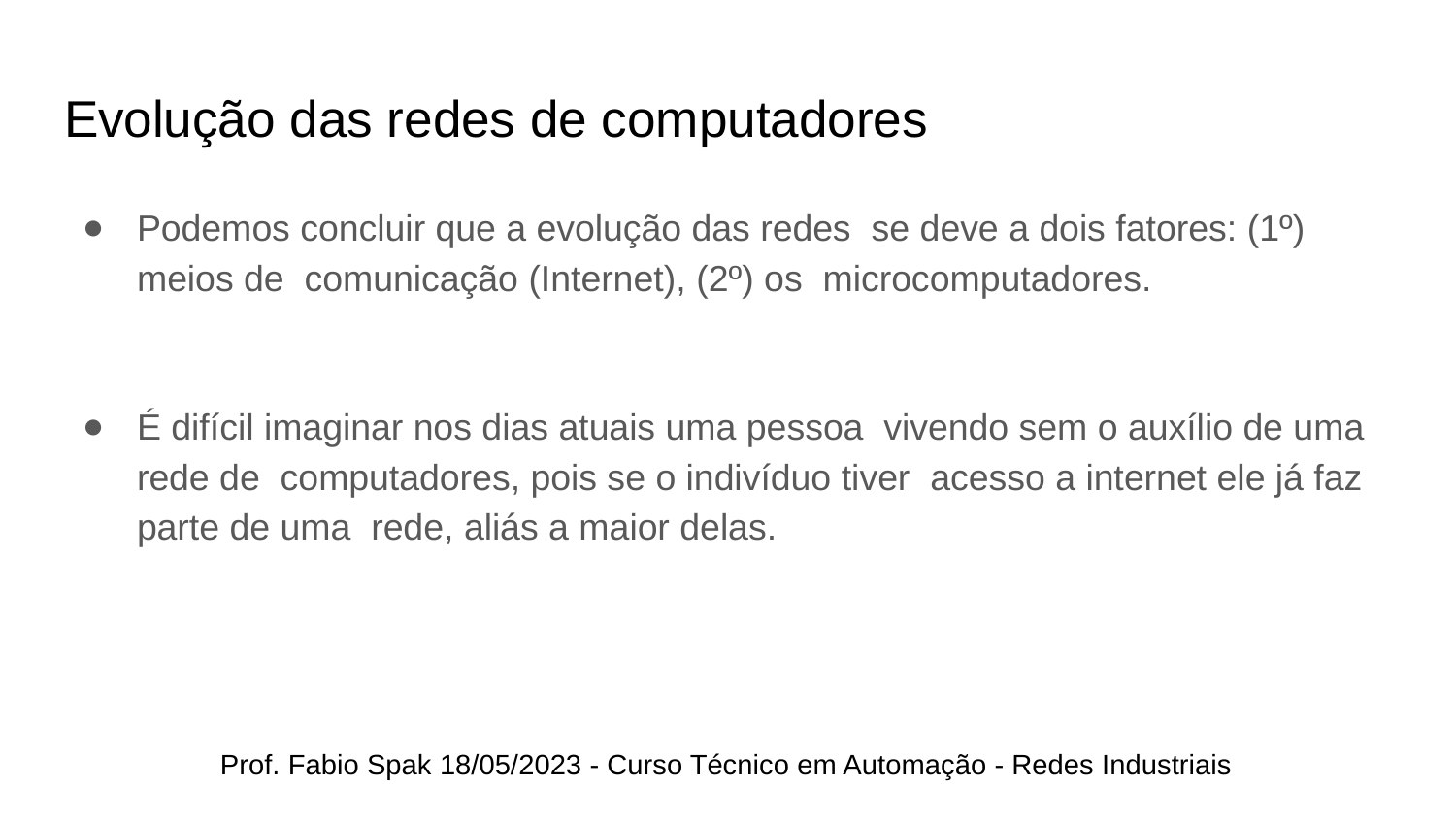

# Evolução das redes de computadores

Podemos concluir que a evolução das redes  se deve a dois fatores: (1º) meios de  comunicação (Internet), (2º) os  microcomputadores.

É difícil imaginar nos dias atuais uma pessoa  vivendo sem o auxílio de uma rede de  computadores, pois se o indivíduo tiver  acesso a internet ele já faz parte de uma  rede, aliás a maior delas.
Prof. Fabio Spak 18/05/2023 - Curso Técnico em Automação - Redes Industriais